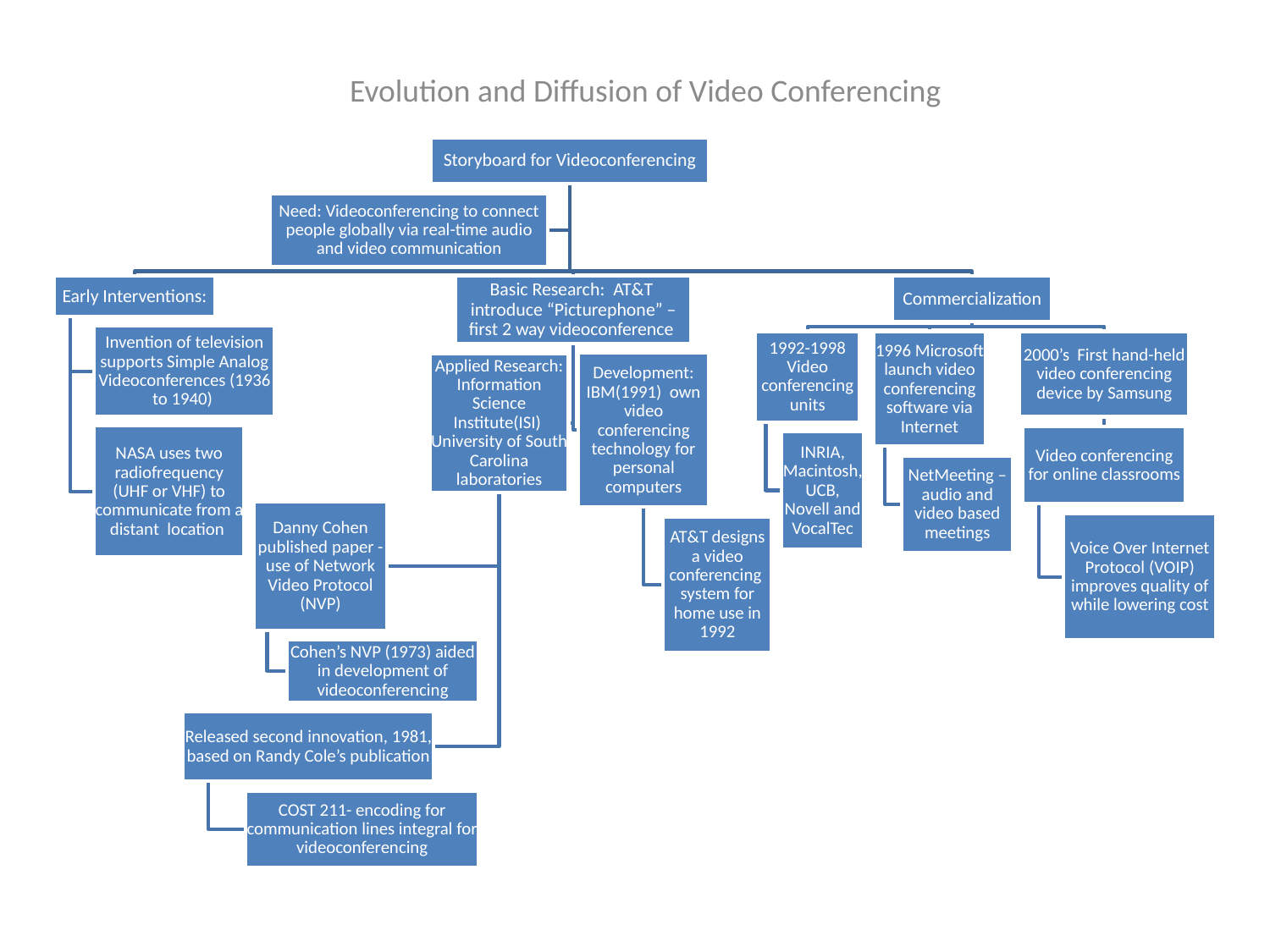

Evolution and Diffusion of Video Conferencing
Storyboard for Videoconferencing
Early Interventions:
Invention of television supports Simple Analog Videoconferences (1936 to 1940)
NASA uses two radiofrequency (UHF or VHF) to communicate from a distant  location
Basic Research:  AT&T  introduce “Picturephone” – first 2 way videoconference
Applied Research: Information Science Institute(ISI)  University of South Carolina laboratories
Danny Cohen published paper - use of Network Video Protocol (NVP)
Cohen’s NVP (1973) aided in development of videoconferencing
Released second innovation, 1981, based on Randy Cole’s publication
COST 211- encoding for communication lines integral for videoconferencing
Development: IBM(1991)  own video conferencing technology for personal computers
AT&T designs a video conferencing  system for home use in 1992
Commercialization
1992-1998 Video conferencing units
INRIA, Macintosh, UCB, Novell and VocalTec
1996 Microsoft launch video conferencing software via Internet
NetMeeting – audio and video based meetings
2000’s  First hand-held video conferencing device by Samsung
Video conferencing for online classrooms
Voice Over Internet Protocol (VOIP) improves quality of while lowering cost
Need: Videoconferencing to connect people globally via real-time audio and video communication